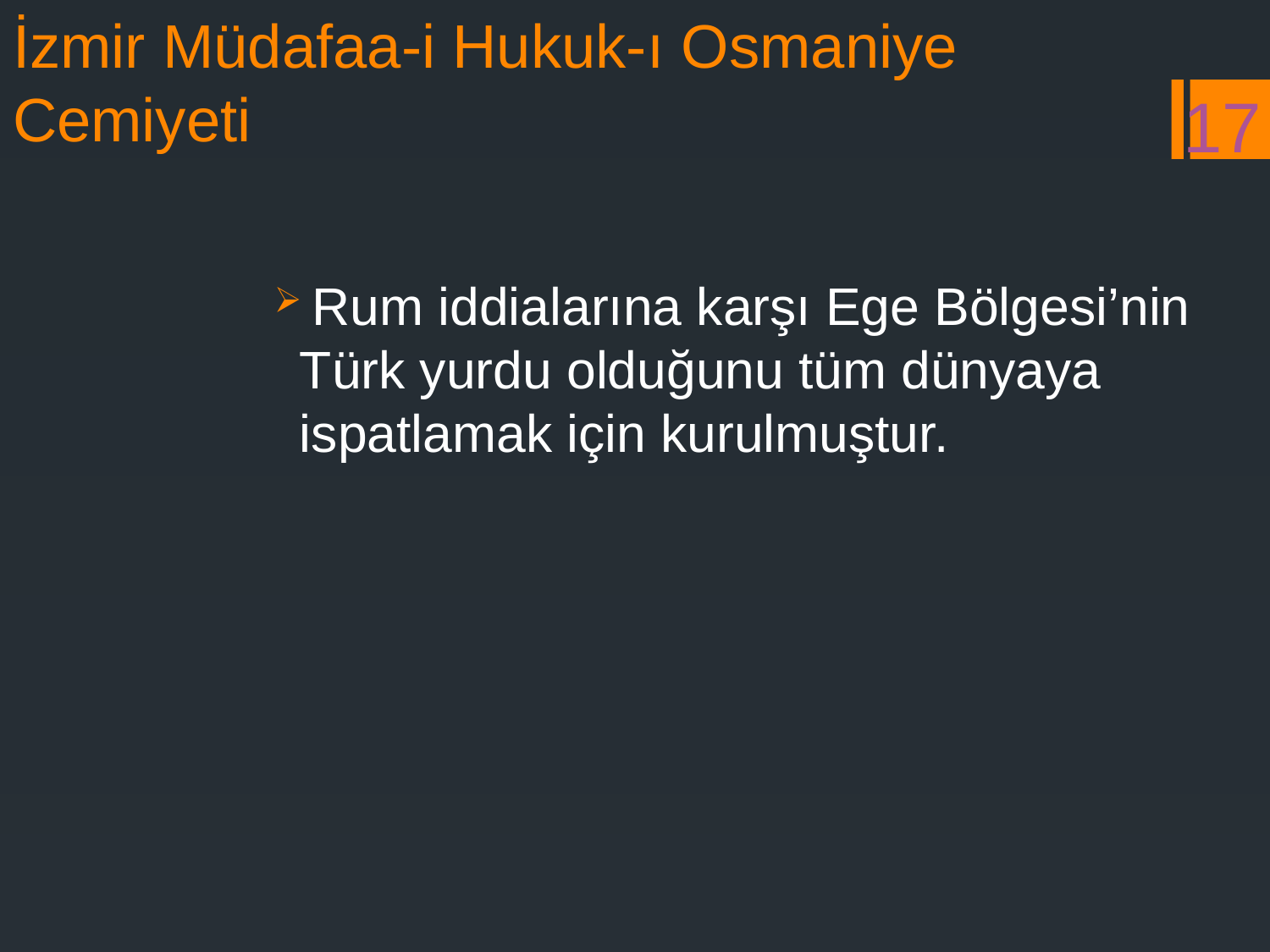

# İzmir Müdafaa-i Hukuk-ı Osmaniye Cemiyeti
17
 Rum iddialarına karşı Ege Bölgesi’nin Türk yurdu olduğunu tüm dünyaya ispatlamak için kurulmuştur.